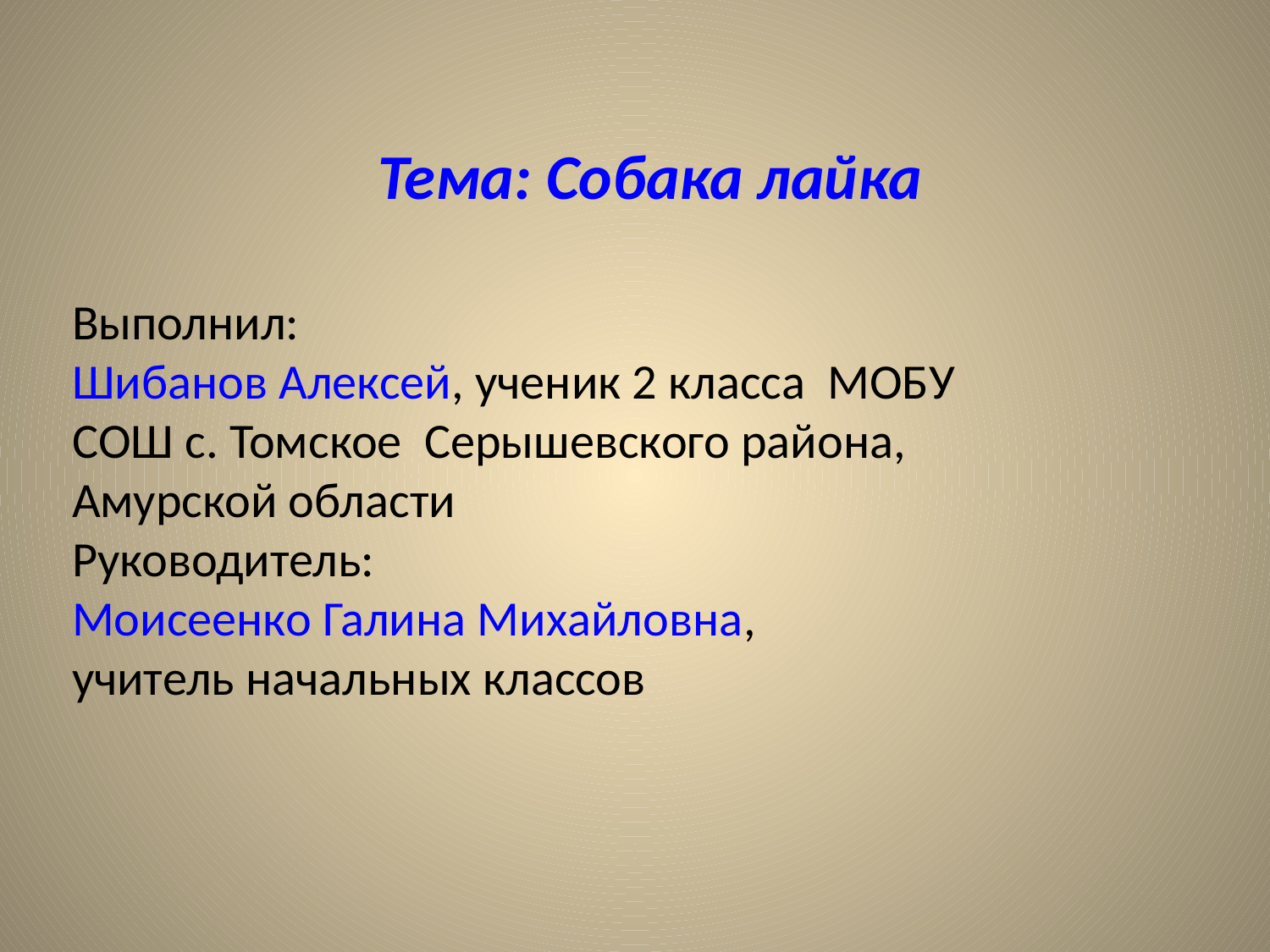

Тема: Собака лайка
Выполнил:
Шибанов Алексей, ученик 2 класса  МОБУ СОШ с. Томское  Серышевского района,
Амурской области
Руководитель:
Моисеенко Галина Михайловна,
учитель начальных классов